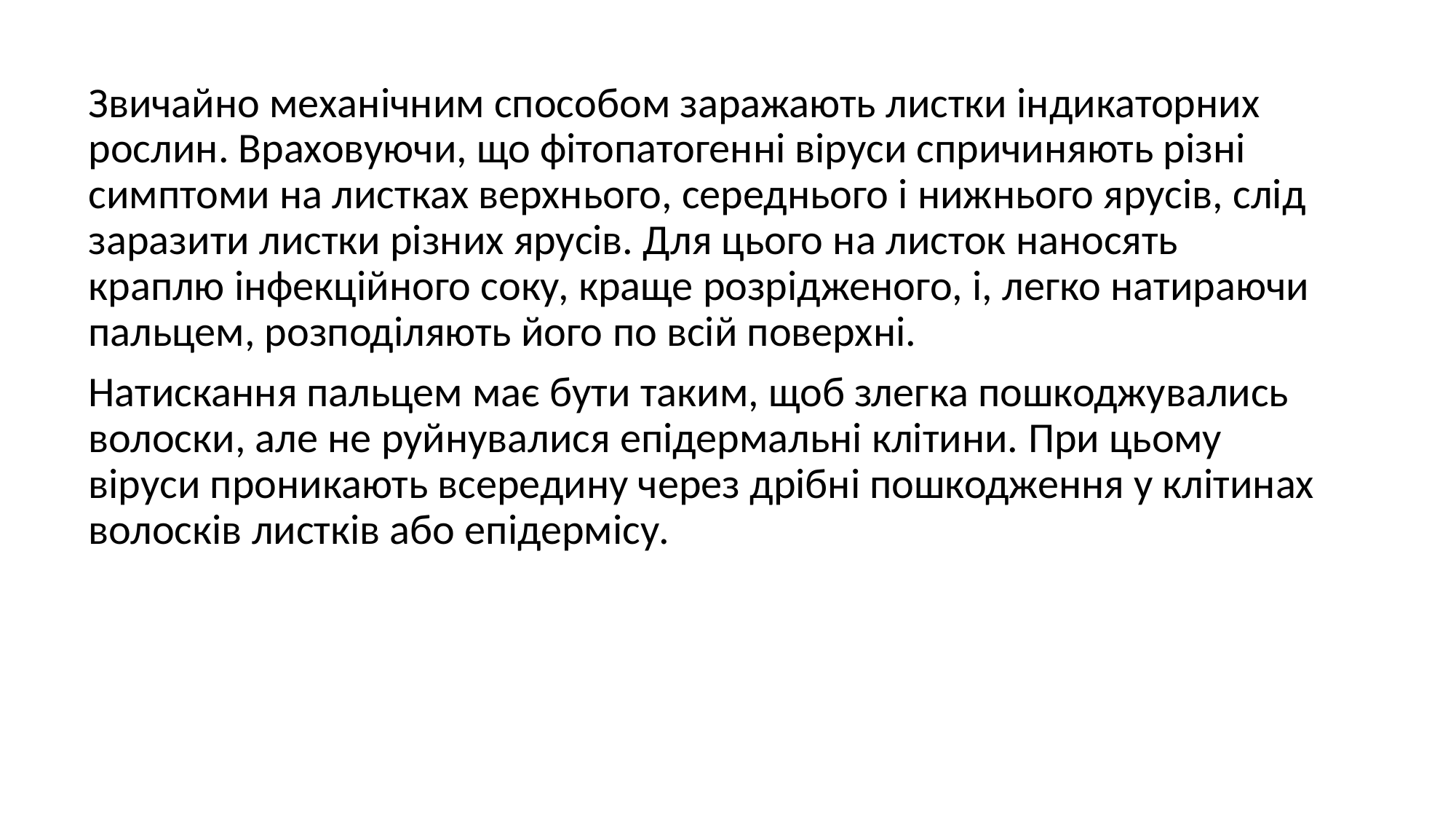

Звичайно механічним способом заражають листки індикаторних рослин. Враховуючи, що фітопатогенні віруси спричиняють різні симптоми на листках верхнього, середнього і нижнього ярусів, слід заразити листки різних ярусів. Для цього на листок наносять краплю інфекційного соку, краще розрідженого, і, легко натираючи пальцем, розподіляють його по всій поверхні.
Натискання пальцем має бути таким, щоб злегка пошкоджувались волоски, але не руйнувалися епідермальні клітини. При цьому віруси проникають всередину через дрібні пошкодження у клітинах волосків листків або епідермісу.